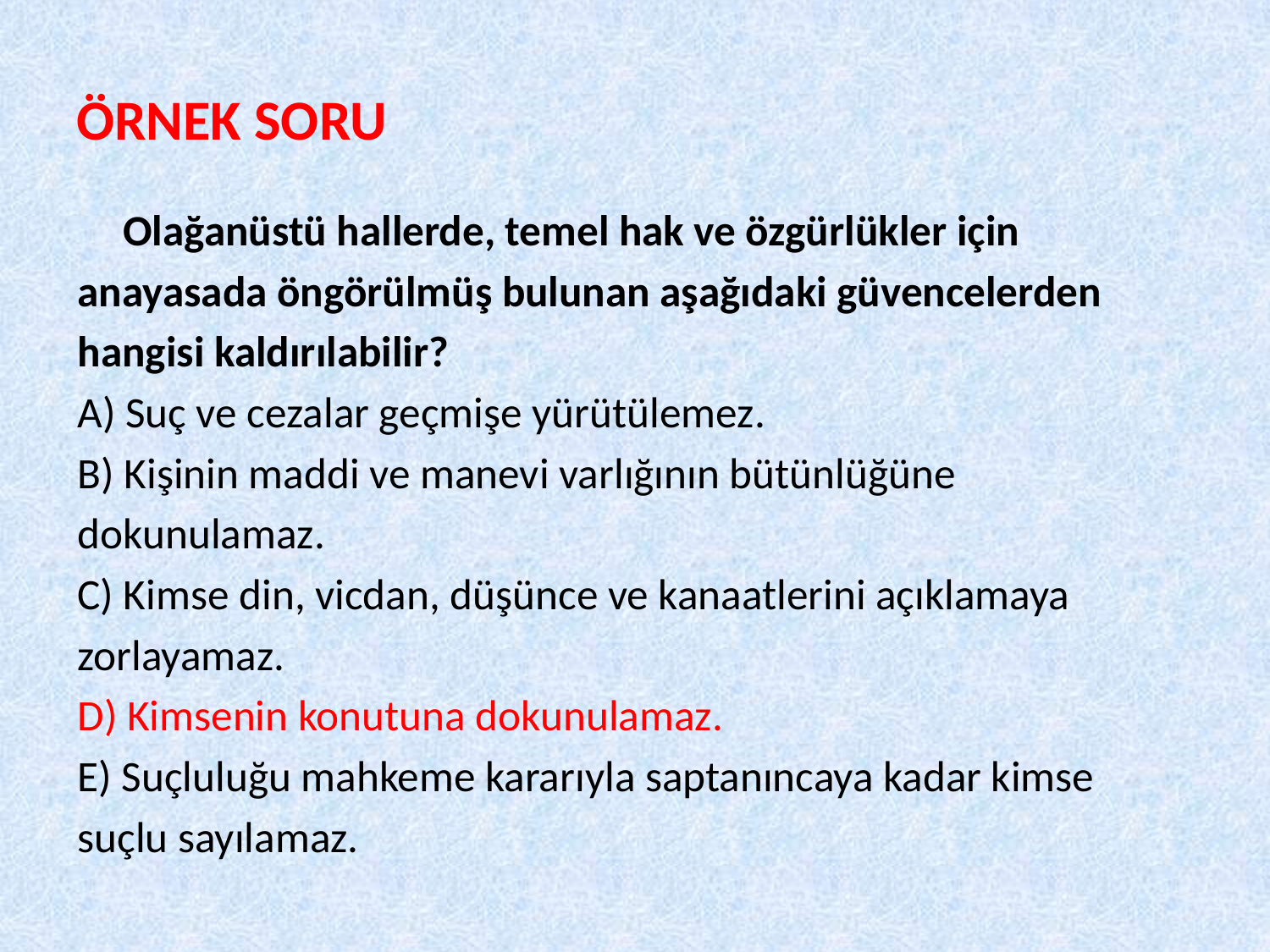

# ÖRNEK SORU
	Olağanüstü hallerde, temel hak ve özgürlükler için
anayasada öngörülmüş bulunan aşağıdaki güvencelerden
hangisi kaldırılabilir?
A) Suç ve cezalar geçmişe yürütülemez.
B) Kişinin maddi ve manevi varlığının bütünlüğüne
dokunulamaz.
C) Kimse din, vicdan, düşünce ve kanaatlerini açıklamaya
zorlayamaz.
D) Kimsenin konutuna dokunulamaz.
E) Suçluluğu mahkeme kararıyla saptanıncaya kadar kimse
suçlu sayılamaz.